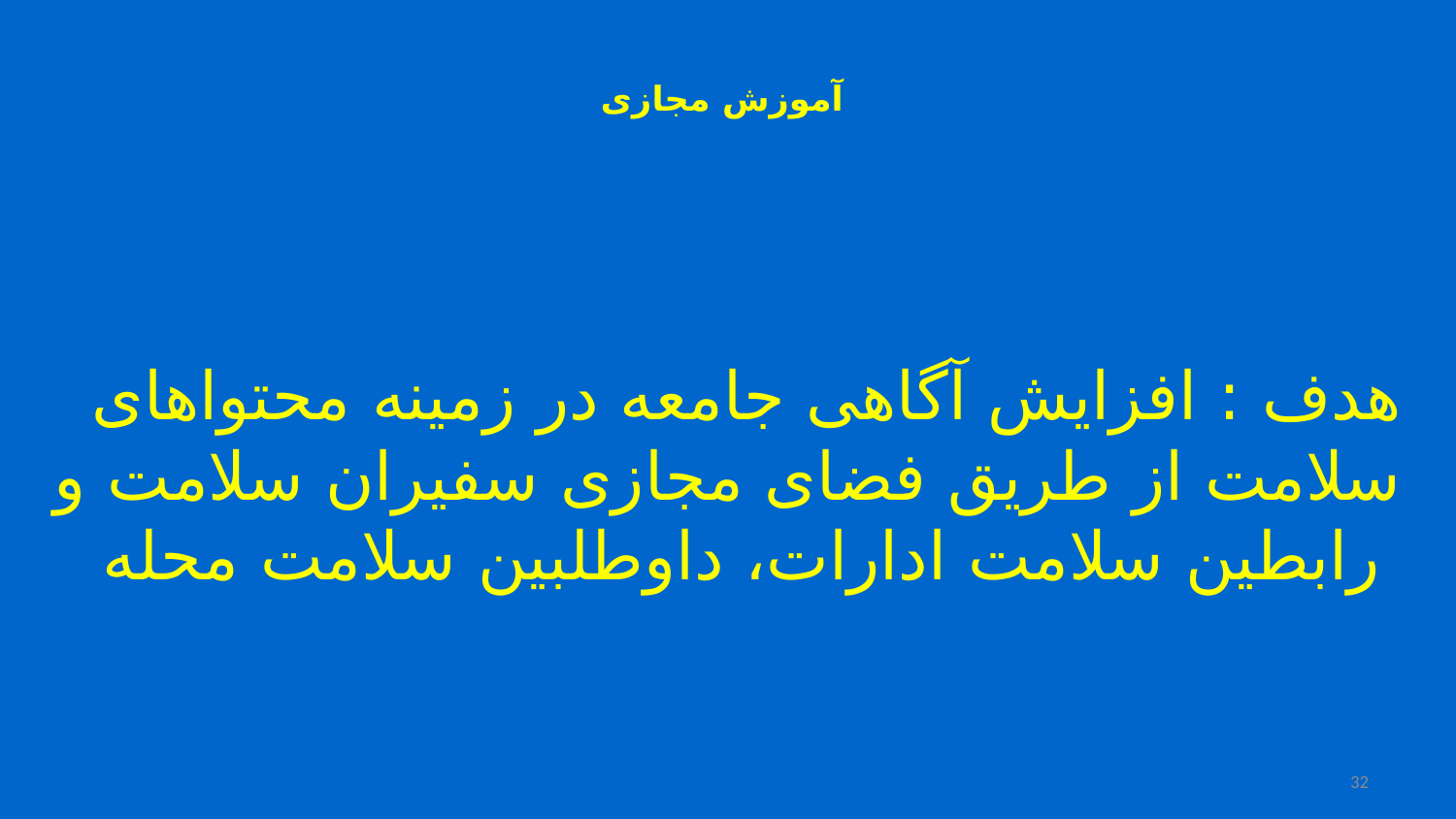

# آموزش مجازی

هدف : افزایش آگاهی جامعه در زمینه محتواهای سلامت از طریق فضای مجازی سفیران سلامت و رابطین سلامت ادارات، داوطلبین سلامت محله

32